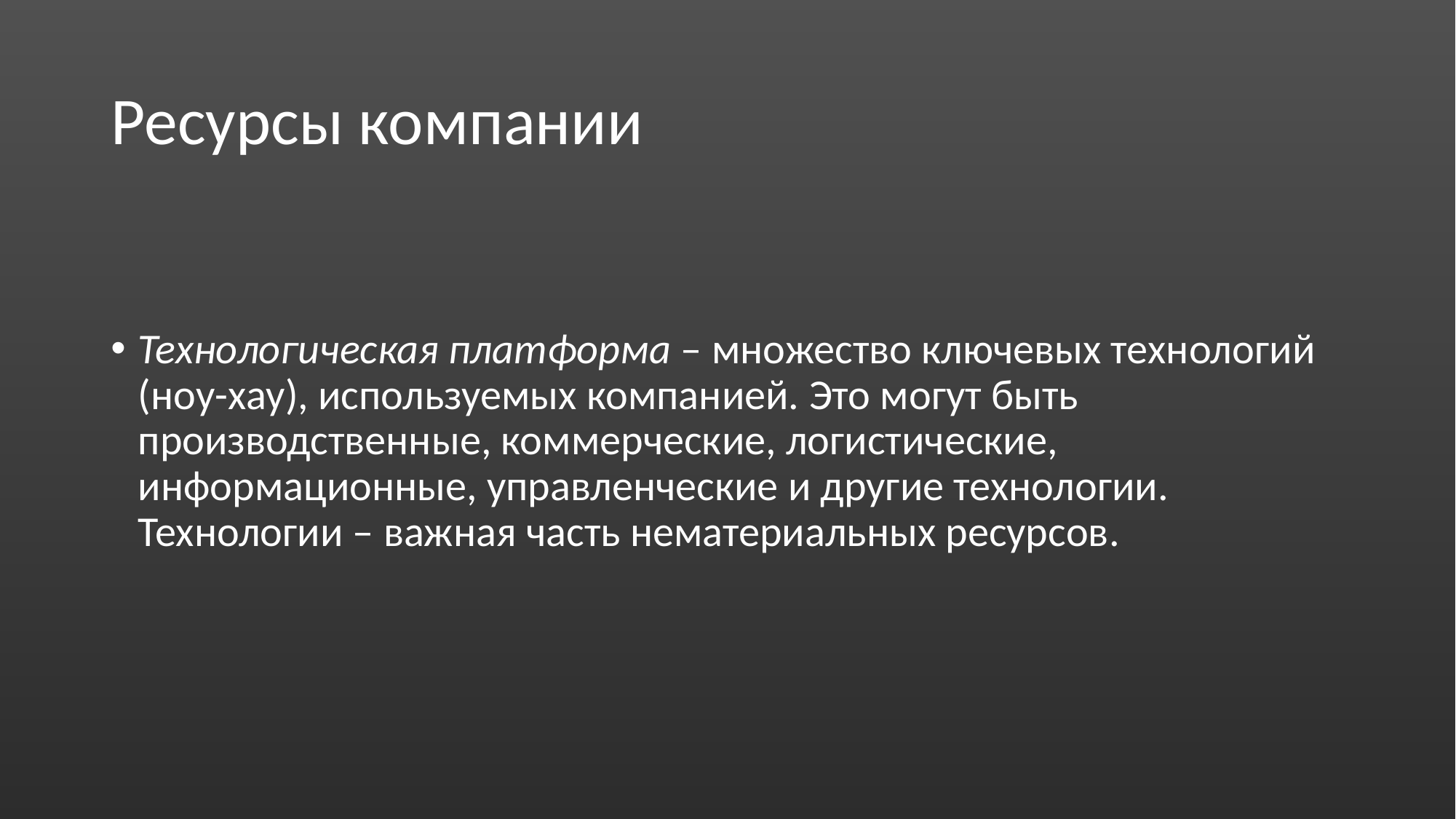

# Ресурсы компании
Технологическая платформа – множество ключевых технологий (ноу-хау), используемых компанией. Это могут быть производственные, коммерческие, логистические, информационные, управленческие и другие технологии. Технологии – важная часть нематериальных ресурсов.